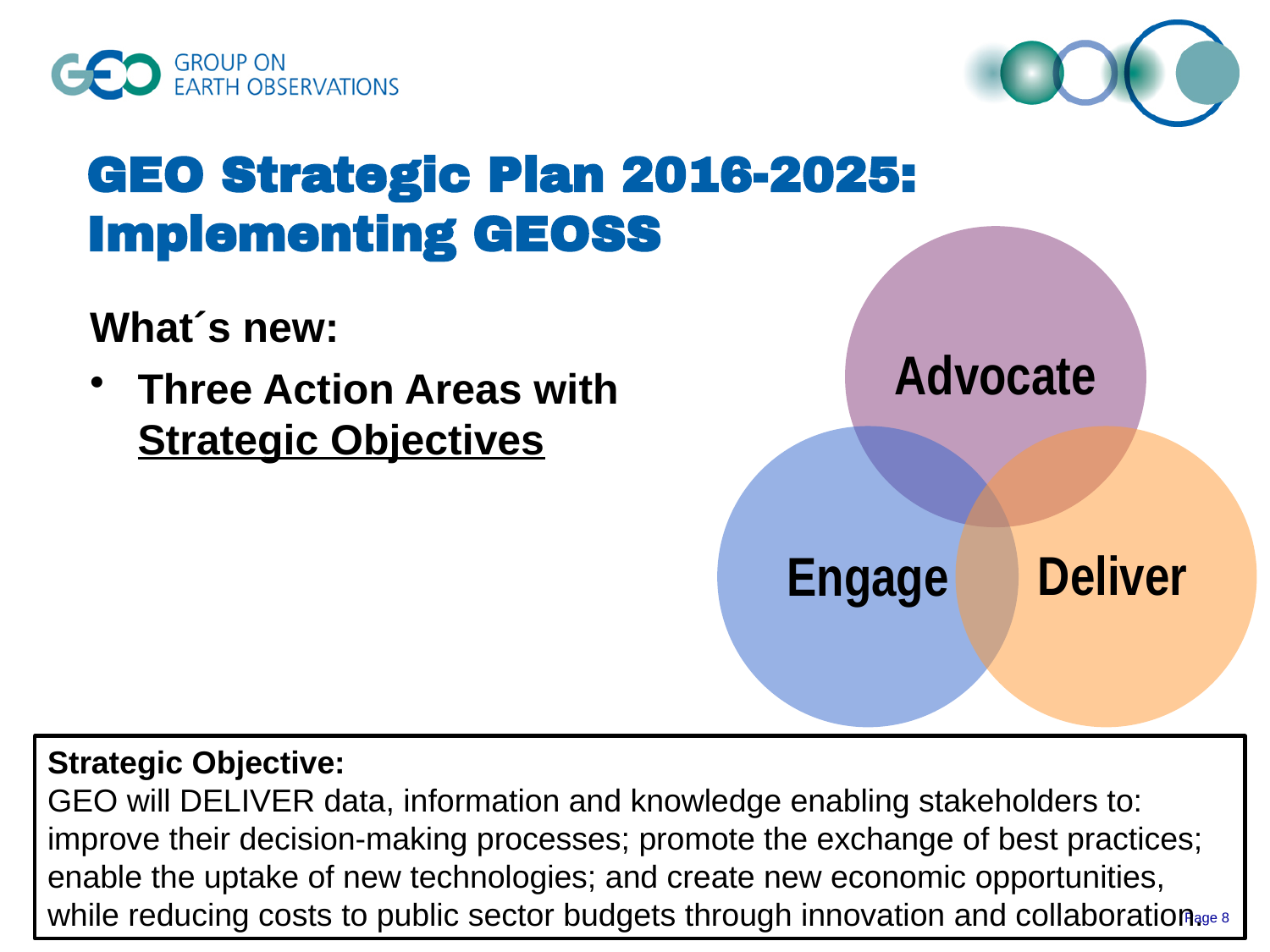

# GEO Strategic Plan 2016-2025: Implementing GEOSS

Advocate
What´s new:
Three Action Areas with Strategic Objectives

Engage

Deliver
Strategic Objective:
GEO will DELIVER data, information and knowledge enabling stakeholders to: improve their decision-making processes; promote the exchange of best practices; enable the uptake of new technologies; and create new economic opportunities, while reducing costs to public sector budgets through innovation and collaboration.